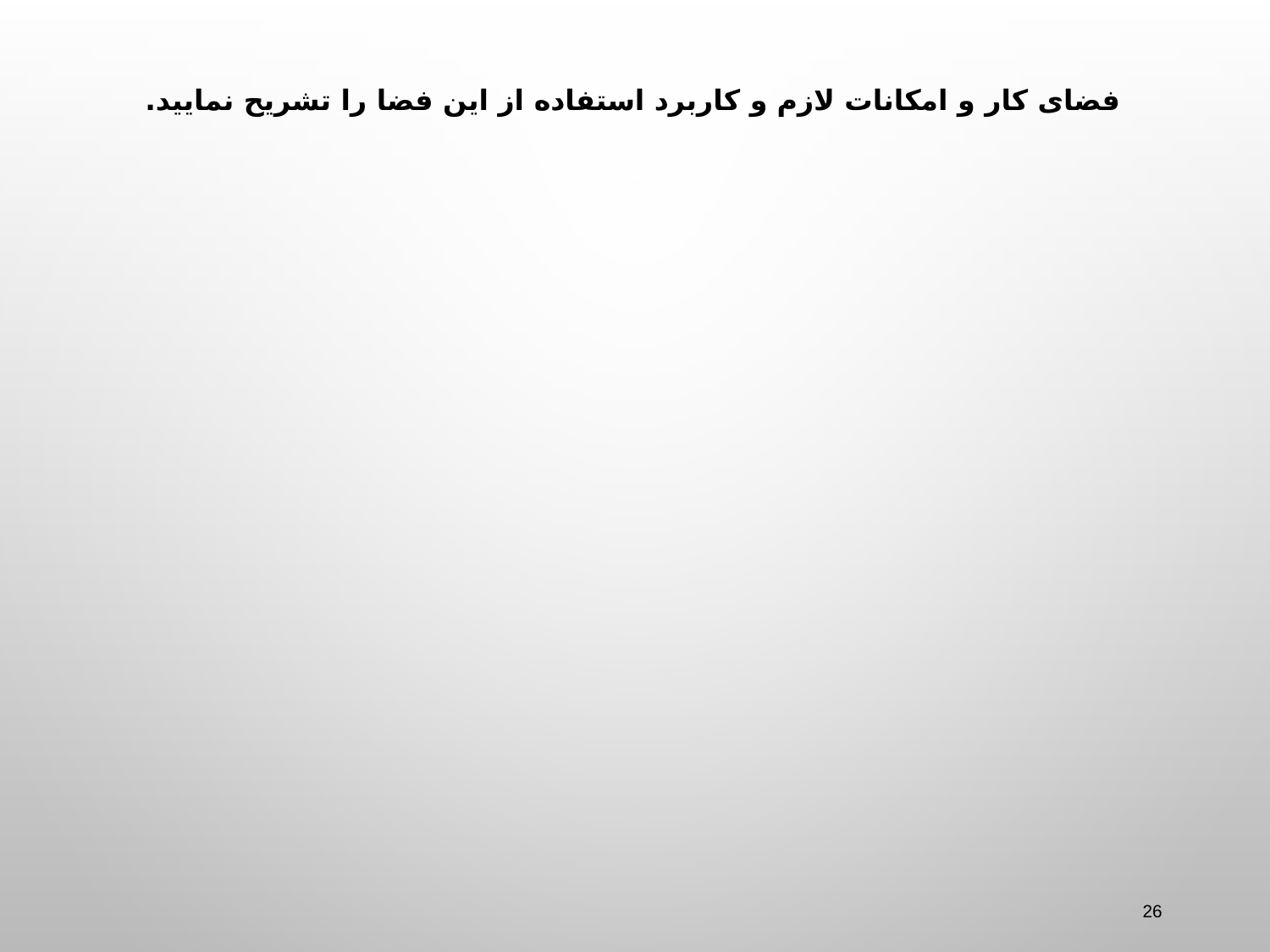

# فضای کار و امکانات لازم و کاربرد استفاده از این فضا را تشریح نمایید.

26